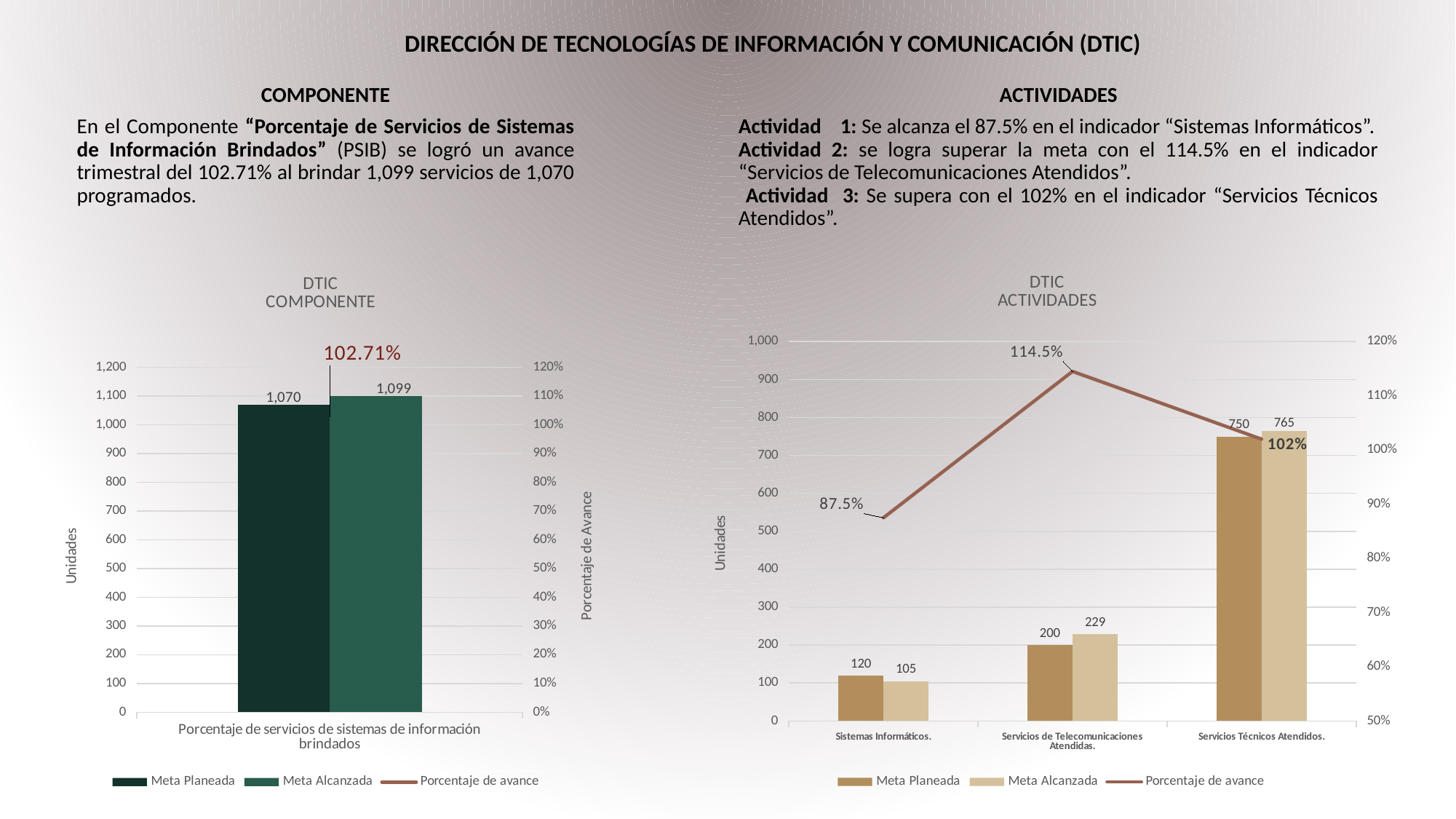

DIRECCIÓN DE TECNOLOGÍAS DE INFORMACIÓN Y COMUNICACIÓN (DTIC)

COMPONENTE
En el Componente “Porcentaje de Servicios de Sistemas de Información Brindados” (PSIB) se logró un avance trimestral del 102.71% al brindar 1,099 servicios de 1,070 programados.

ACTIVIDADES
Actividad    1: Se alcanza el 87.5% en el indicador “Sistemas Informáticos”.
Actividad 2: se logra superar la meta con el 114.5% en el indicador “Servicios de Telecomunicaciones Atendidos”.
 Actividad  3: Se supera con el 102% en el indicador “Servicios Técnicos Atendidos”.

### Chart: DTIC
ACTIVIDADES

| Category | Meta Planeada | Meta Alcanzada |  |
|---|---|---|---|
| Sistemas Informáticos. | 120.0 | 105.0 | 0.875 |
| Servicios de Telecomunicaciones Atendidas. | 200.0 | 229.0 | 1.145 |
| Servicios Técnicos Atendidos. | 750.0 | 765.0 | 1.02 |

### Chart: DTIC
COMPONENTE

| Category | Meta Planeada | Meta Alcanzada |  |
|---|---|---|---|
| Porcentaje de servicios de sistemas de información brindados | 1070.0 | 1099.0 | 1.0271028037383179 |